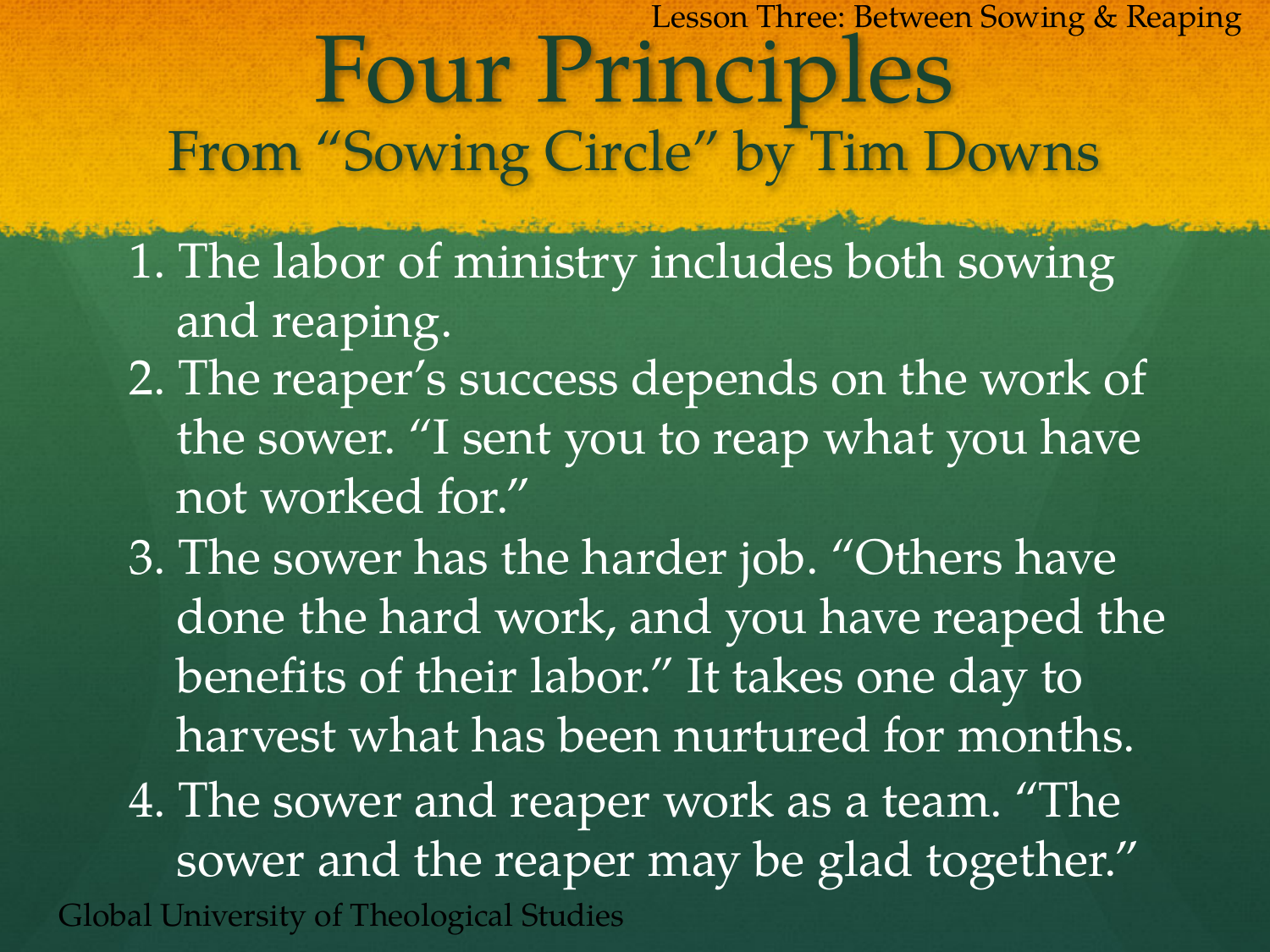

Lesson Three: Between Sowing & Reaping

# Four Principles
From “Sowing Circle” by Tim Downs
1. The labor of ministry includes both sowing and reaping.
2. The reaper’s success depends on the work of the sower. “I sent you to reap what you have not worked for.”
3. The sower has the harder job. “Others have done the hard work, and you have reaped the benefits of their labor.” It takes one day to harvest what has been nurtured for months.
4. The sower and reaper work as a team. “The sower and the reaper may be glad together.”
Global University of Theological Studies